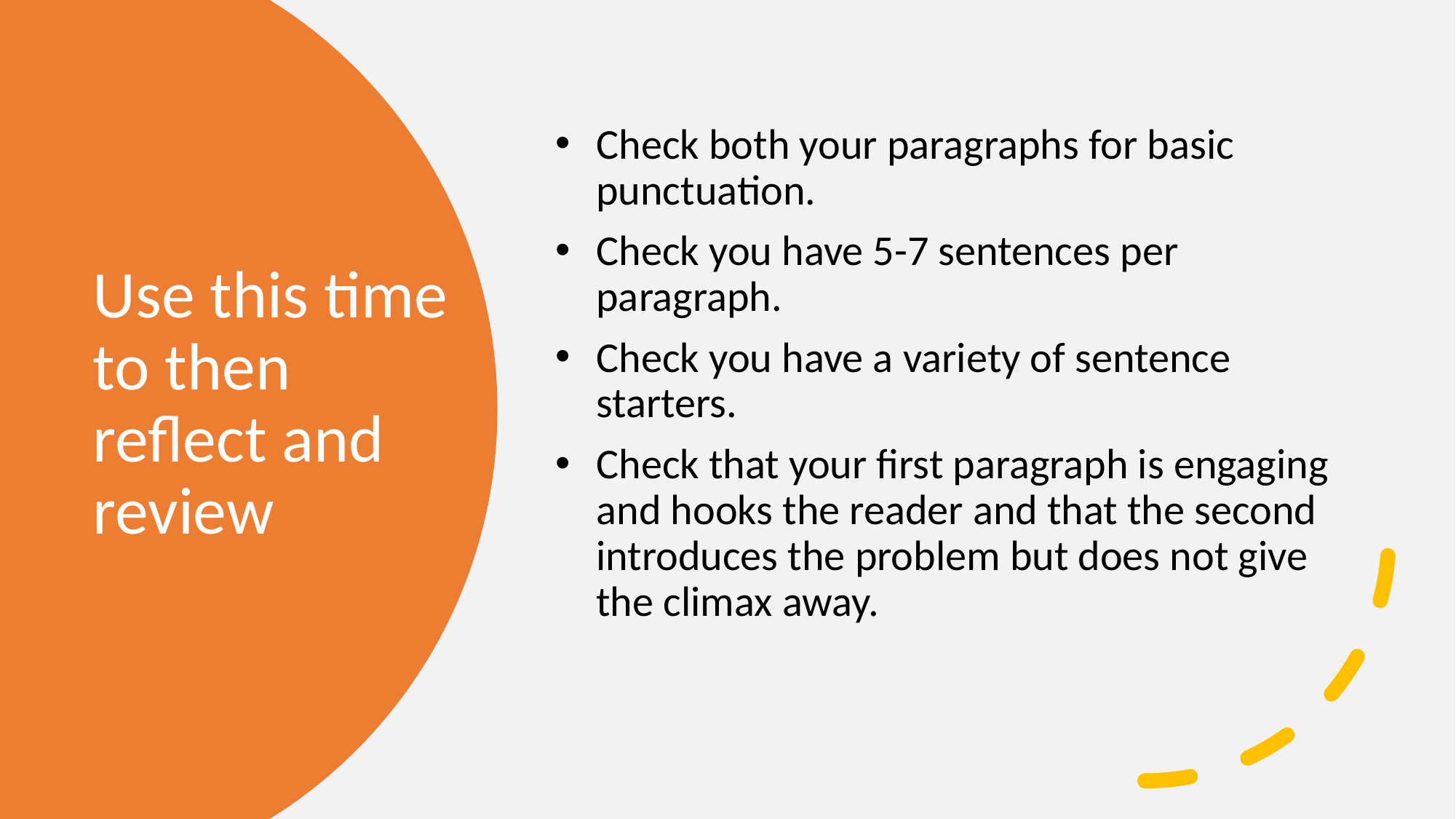

Check both your paragraphs for basic punctuation.
Check you have 5-7 sentences per paragraph.
Check you have a variety of sentence starters.
Check that your first paragraph is engaging and hooks the reader and that the second introduces the problem but does not give the climax away.

# Use this time to then reflect and review